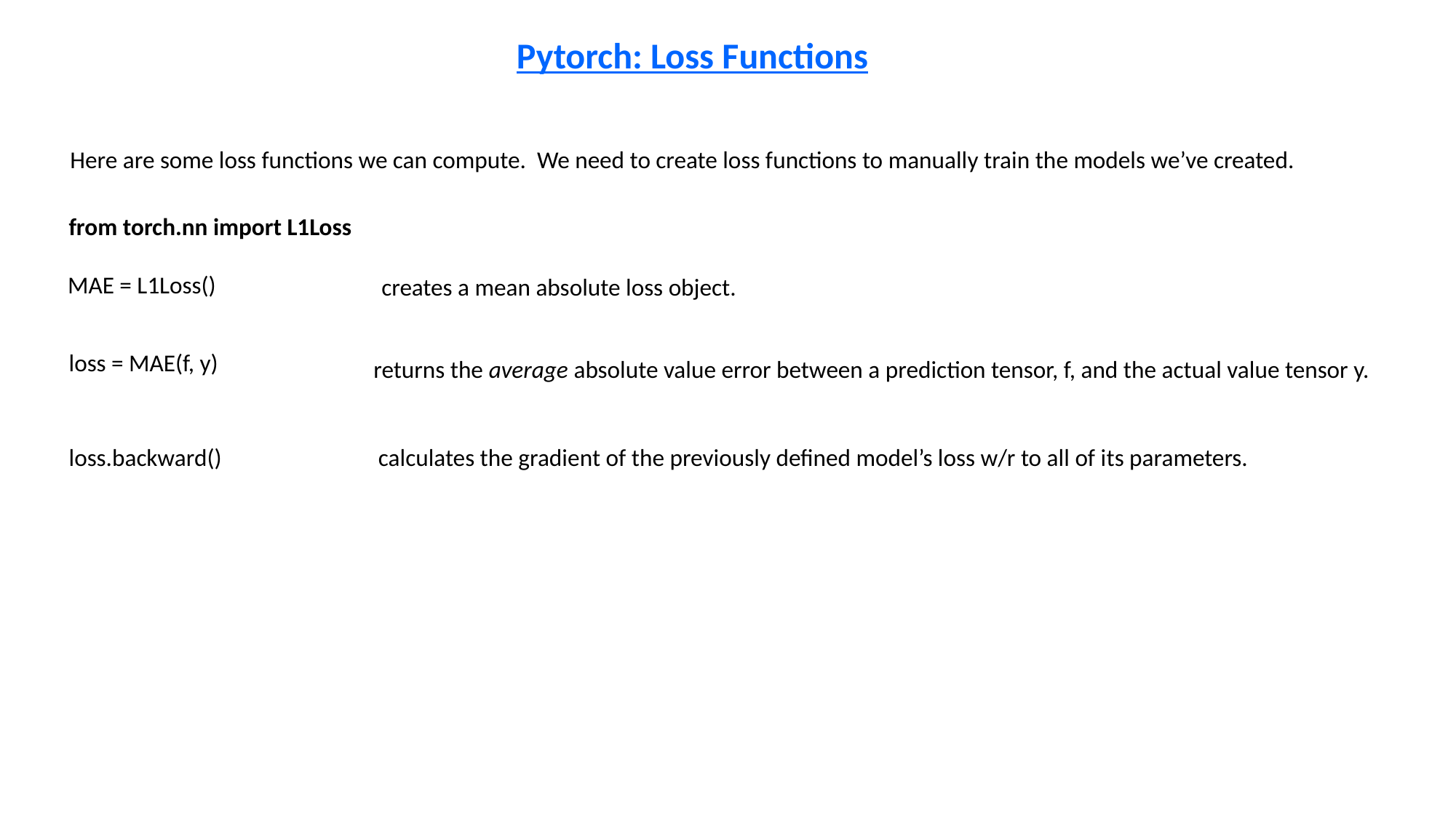

Pytorch: Loss Functions
Here are some loss functions we can compute.  We need to create loss functions to manually train the models we’ve created.
from torch.nn import L1Loss
MAE = L1Loss()
creates a mean absolute loss object.
loss = MAE(f, y)
returns the average absolute value error between a prediction tensor, f, and the actual value tensor y.
loss.backward()
calculates the gradient of the previously defined model’s loss w/r to all of its parameters.